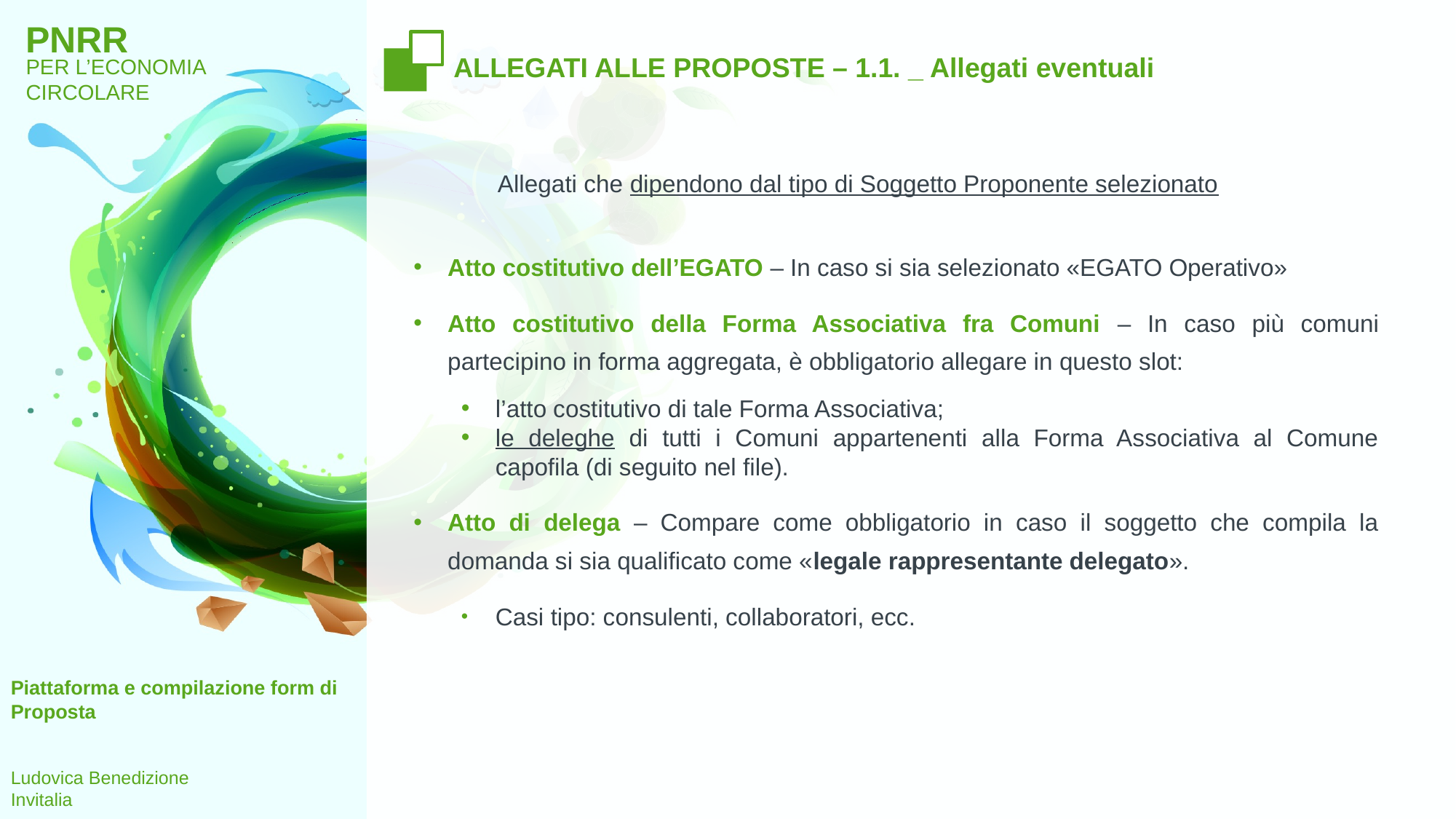

# ALLEGATI ALLE PROPOSTE – 1.1. _ Allegati eventuali

Allegati che dipendono dal tipo di Soggetto Proponente selezionato
Atto costitutivo dell’EGATO – In caso si sia selezionato «EGATO Operativo»
Atto costitutivo della Forma Associativa fra Comuni – In caso più comuni partecipino in forma aggregata, è obbligatorio allegare in questo slot:
l’atto costitutivo di tale Forma Associativa;
le deleghe di tutti i Comuni appartenenti alla Forma Associativa al Comune capofila (di seguito nel file).
Atto di delega – Compare come obbligatorio in caso il soggetto che compila la domanda si sia qualificato come «legale rappresentante delegato».
Casi tipo: consulenti, collaboratori, ecc.

Piattaforma e compilazione form di Proposta

Ludovica Benedizione
Invitalia